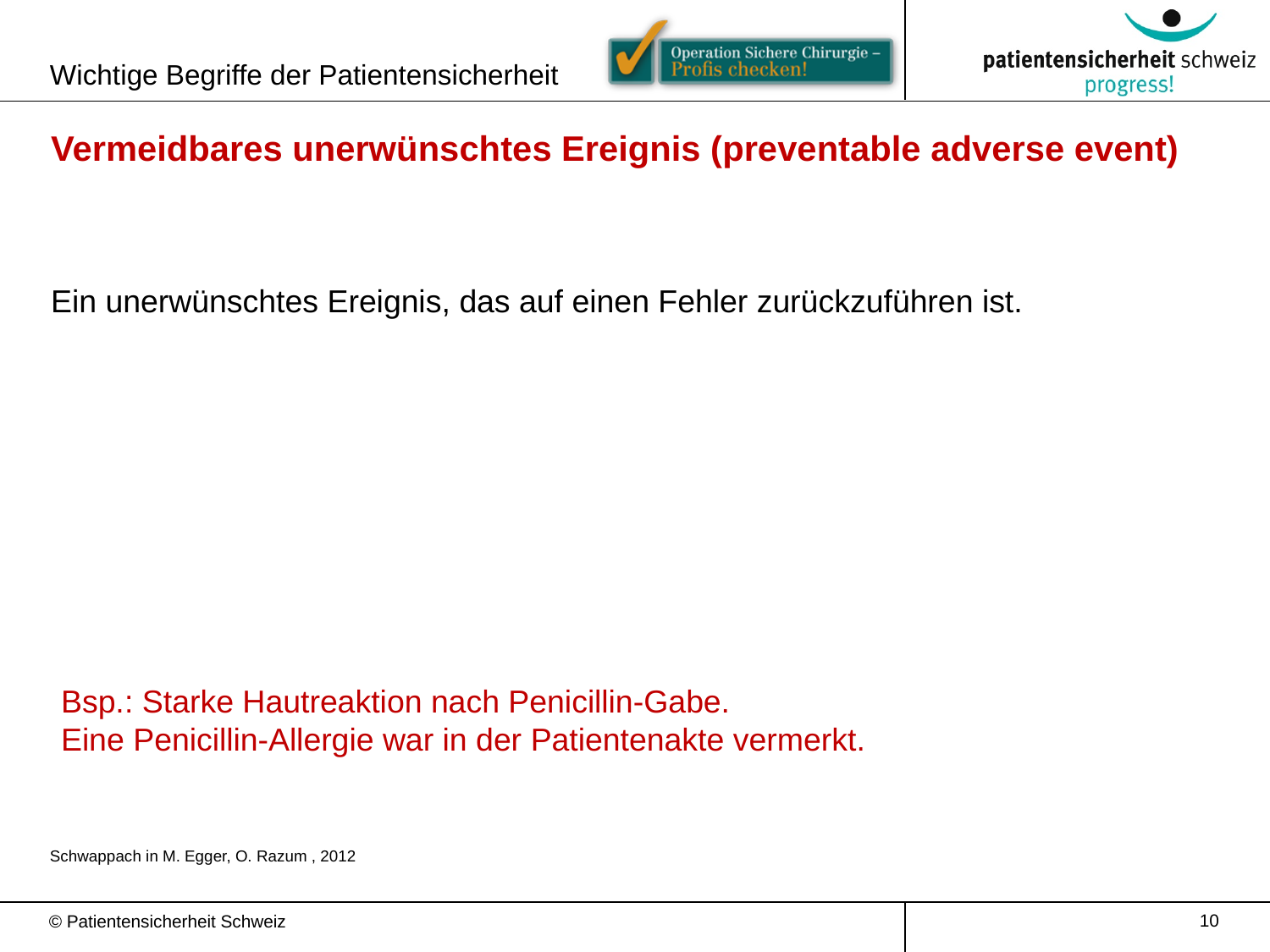

Wichtige Begriffe der Patientensicherheit
Vermeidbares unerwünschtes Ereignis (preventable adverse event)

Ein unerwünschtes Ereignis, das auf einen Fehler zurückzuführen ist.

Bsp.: Starke Hautreaktion nach Penicillin-Gabe.
Eine Penicillin-Allergie war in der Patientenakte vermerkt.
Schwappach in M. Egger, O. Razum , 2012

10
© Patientensicherheit Schweiz